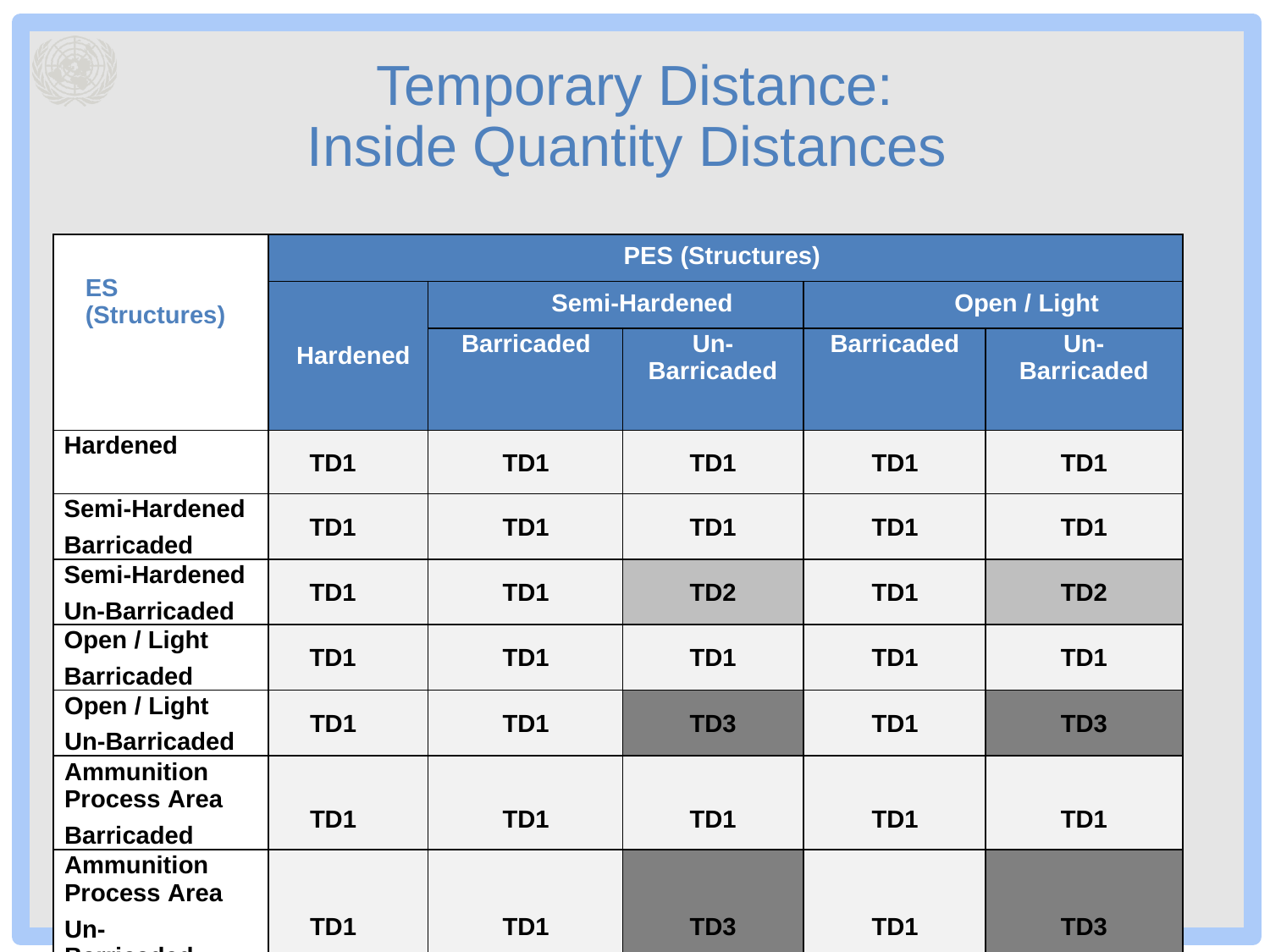

# Temporary Distance: Inside Quantity Distances
| ES (Structures) | PES (Structures) |  |  |  |  |
| --- | --- | --- | --- | --- | --- |
|  | Hardened | Semi-Hardened |  | Open / Light |  |
|  |  | Barricaded | Un-Barricaded | Barricaded | Un-Barricaded |
| Hardened | TD1 | TD1 | TD1 | TD1 | TD1 |
| Semi-Hardened Barricaded | TD1 | TD1 | TD1 | TD1 | TD1 |
| Semi-Hardened Un-Barricaded | TD1 | TD1 | TD2 | TD1 | TD2 |
| Open / Light Barricaded | TD1 | TD1 | TD1 | TD1 | TD1 |
| Open / Light Un-Barricaded | TD1 | TD1 | TD3 | TD1 | TD3 |
| Ammunition Process Area Barricaded | TD1 | TD1 | TD1 | TD1 | TD1 |
| Ammunition Process Area Un-Barricaded | TD1 | TD1 | TD3 | TD1 | TD3 |